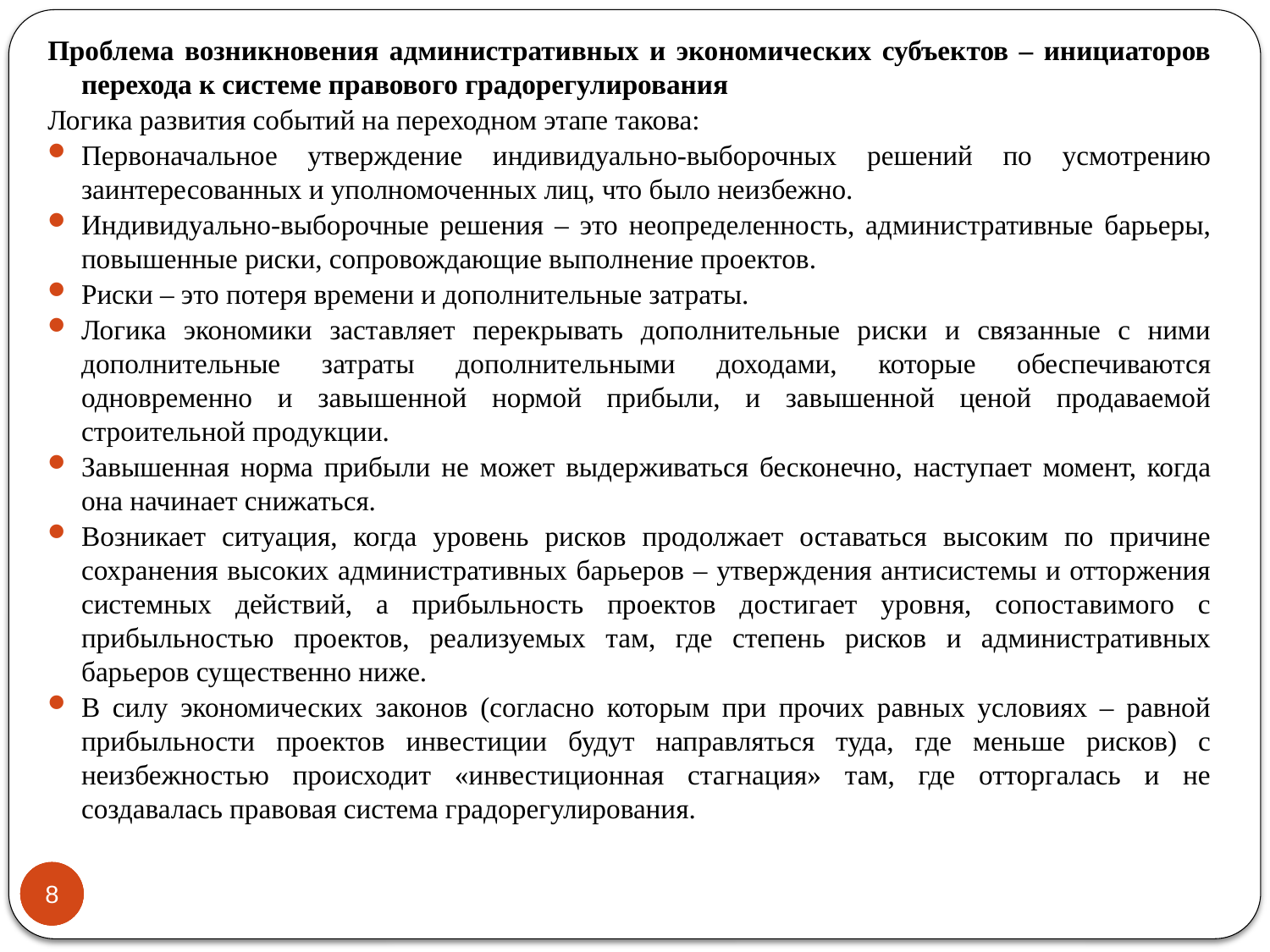

Проблема возникновения административных и экономических субъектов – инициаторов перехода к системе правового градорегулирования
Логика развития событий на переходном этапе такова:
Первоначальное утверждение индивидуально-выборочных решений по усмотрению заинтересованных и уполномоченных лиц, что было неизбежно.
Индивидуально-выборочные решения – это неопределенность, административные барьеры, повышенные риски, сопровождающие выполнение проектов.
Риски – это потеря времени и дополнительные затраты.
Логика экономики заставляет перекрывать дополнительные риски и связанные с ними дополнительные затраты дополнительными доходами, которые обеспечиваются одновременно и завышенной нормой прибыли, и завышенной ценой продаваемой строительной продукции.
Завышенная норма прибыли не может выдерживаться бесконечно, наступает момент, когда она начинает снижаться.
Возникает ситуация, когда уровень рисков продолжает оставаться высоким по причине сохранения высоких административных барьеров – утверждения антисистемы и отторжения системных действий, а прибыльность проектов достигает уровня, сопоставимого с прибыльностью проектов, реализуемых там, где степень рисков и административных барьеров существенно ниже.
В силу экономических законов (согласно которым при прочих равных условиях – равной прибыльности проектов инвестиции будут направляться туда, где меньше рисков) с неизбежностью происходит «инвестиционная стагнация» там, где отторгалась и не создавалась правовая система градорегулирования.
8
8
8